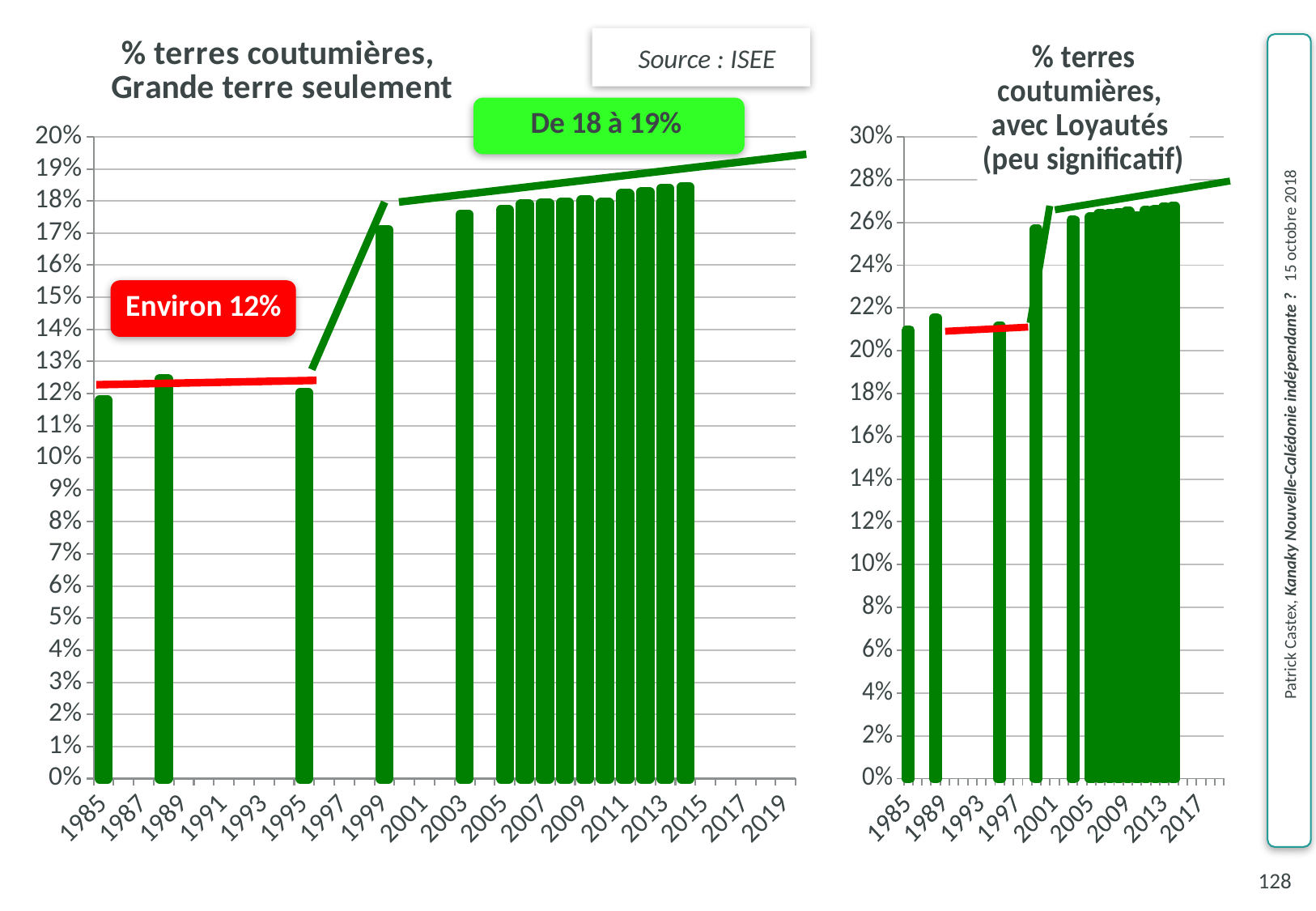

### Chart: % terres coutumières,
Grande terre seulement

| Category | % terres coutumières, Grande terre seulement |
|---|---|
| 1985.0 | 0.117897216055372 |
| 1986.0 | None |
| 1987.0 | None |
| 1988.0 | 0.124576623364145 |
| 1989.0 | None |
| 1990.0 | None |
| 1991.0 | None |
| 1992.0 | None |
| 1993.0 | None |
| 1994.0 | None |
| 1995.0 | 0.120217345350424 |
| 1996.0 | None |
| 1997.0 | None |
| 1998.0 | None |
| 1999.0 | 0.170914445490709 |
| 2000.0 | None |
| 2001.0 | None |
| 2002.0 | None |
| 2003.0 | 0.175761957837692 |
| 2004.0 | None |
| 2005.0 | 0.177204507670023 |
| 2006.0 | 0.178983223475604 |
| 2007.0 | 0.179284091127467 |
| 2008.0 | 0.179427638807483 |
| 2009.0 | 0.180139492392432 |
| 2010.0 | 0.179369530630865 |
| 2011.0 | 0.182138872121517 |
| 2012.0 | 0.182849742330939 |
| 2013.0 | 0.183856274101986 |
| 2014.0 | 0.184288740727775 |
| 2015.0 | None |
| 2016.0 | None |
| 2017.0 | None |
| 2018.0 | None |
| 2019.0 | None |
Source : ISEE

### Chart: % terres coutumières,
avec Loyautés
(peu significatif)

| Category | % terres coutumières, avec Loyautés |
|---|---|
| 1985.0 | 0.209635810610751 |
| 1986.0 | None |
| 1987.0 | None |
| 1988.0 | 0.215234583187532 |
| 1989.0 | None |
| 1990.0 | None |
| 1991.0 | None |
| 1992.0 | None |
| 1993.0 | None |
| 1994.0 | None |
| 1995.0 | 0.211326747597642 |
| 1996.0 | None |
| 1997.0 | None |
| 1998.0 | None |
| 1999.0 | 0.25677370730263 |
| 2000.0 | None |
| 2001.0 | None |
| 2002.0 | None |
| 2003.0 | 0.261119216171839 |
| 2004.0 | None |
| 2005.0 | 0.262412377001965 |
| 2006.0 | 0.264006890797018 |
| 2007.0 | 0.264276600899034 |
| 2008.0 | 0.264405282926435 |
| 2009.0 | 0.265043417673818 |
| 2010.0 | 0.263041102527523 |
| 2011.0 | 0.265528081658635 |
| 2012.0 | 0.2661664714642 |
| 2013.0 | 0.267070377146416 |
| 2014.0 | 0.267458211084493 |
| 2015.0 | None |
| 2016.0 | None |
| 2017.0 | None |
| 2018.0 | None |
| 2019.0 | None |